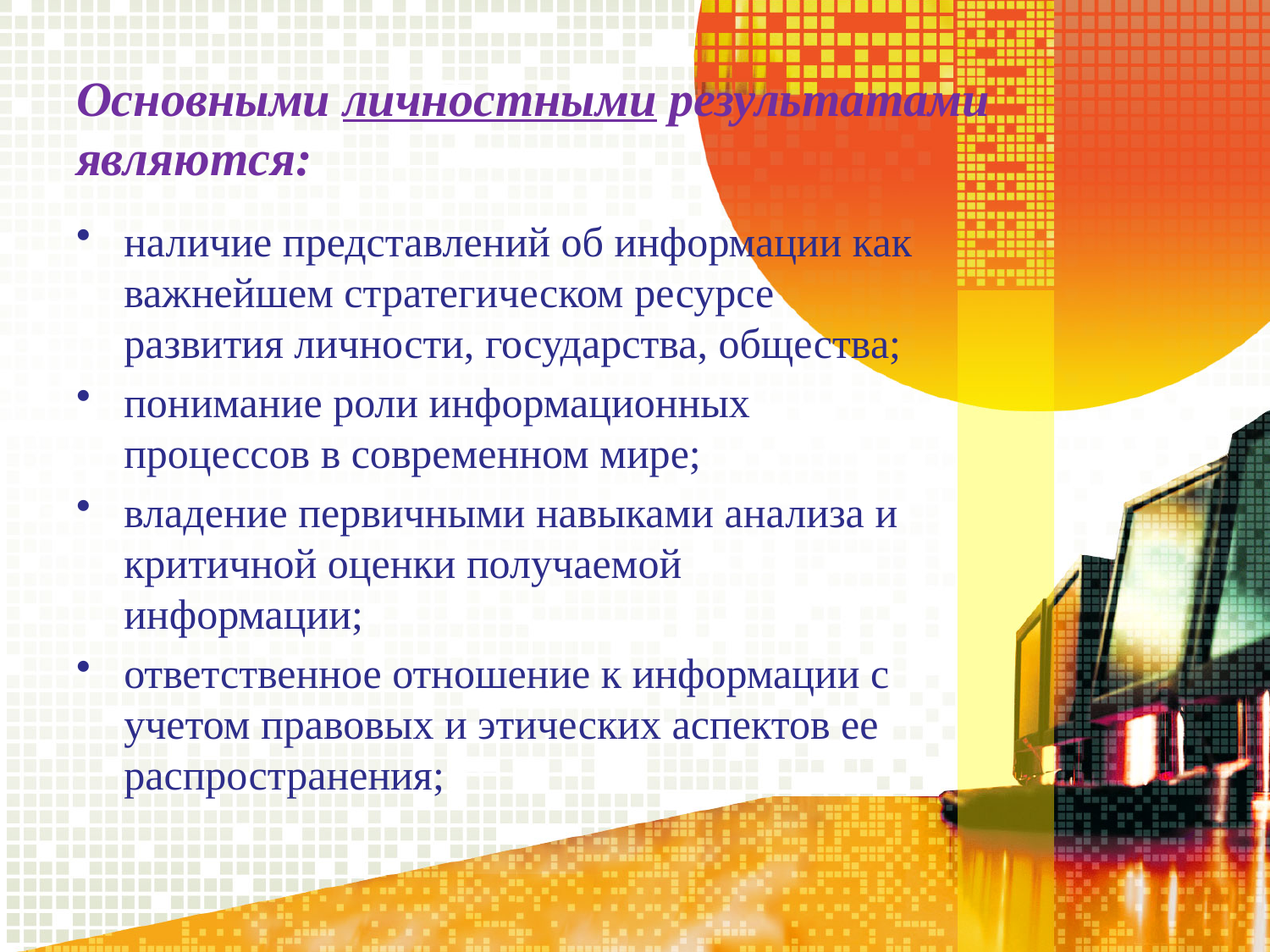

# Основными личностными результатами являются:
наличие представлений об информации как важнейшем стратегическом ресурсе развития личности, государства, общества;
понимание роли информационных процессов в современном мире;
владение первичными навыками анализа и критичной оценки получаемой информации;
ответственное отношение к информации с учетом правовых и этических аспектов ее распространения;